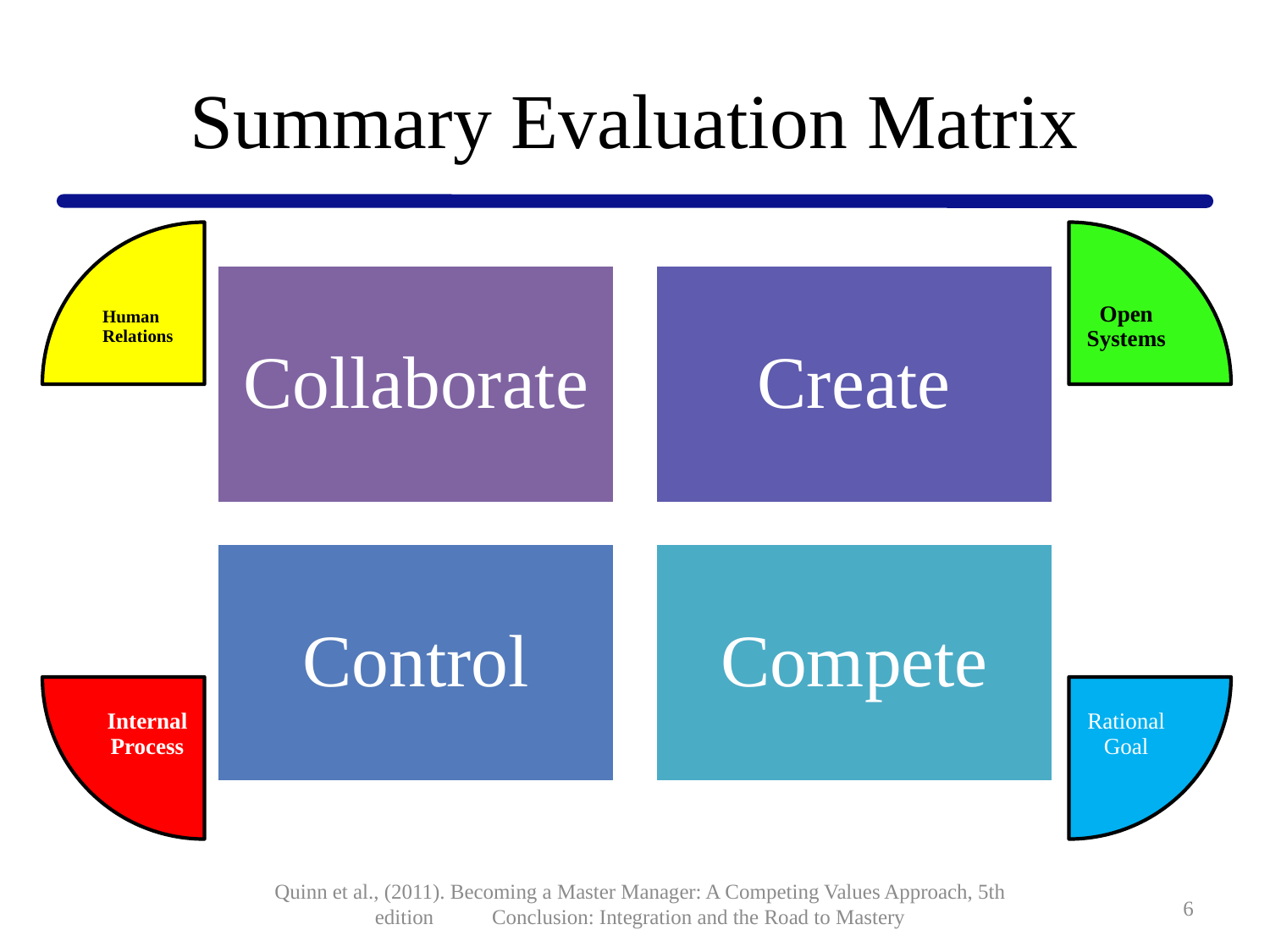

# Summary Evaluation Matrix

Human Relations

Open Systems
Collaborate
Create
Control
Compete

Internal Process

Rational Goal
Quinn et al., (2011). Becoming a Master Manager: A Competing Values Approach, 5th edition           Conclusion: Integration and the Road to Mastery
6